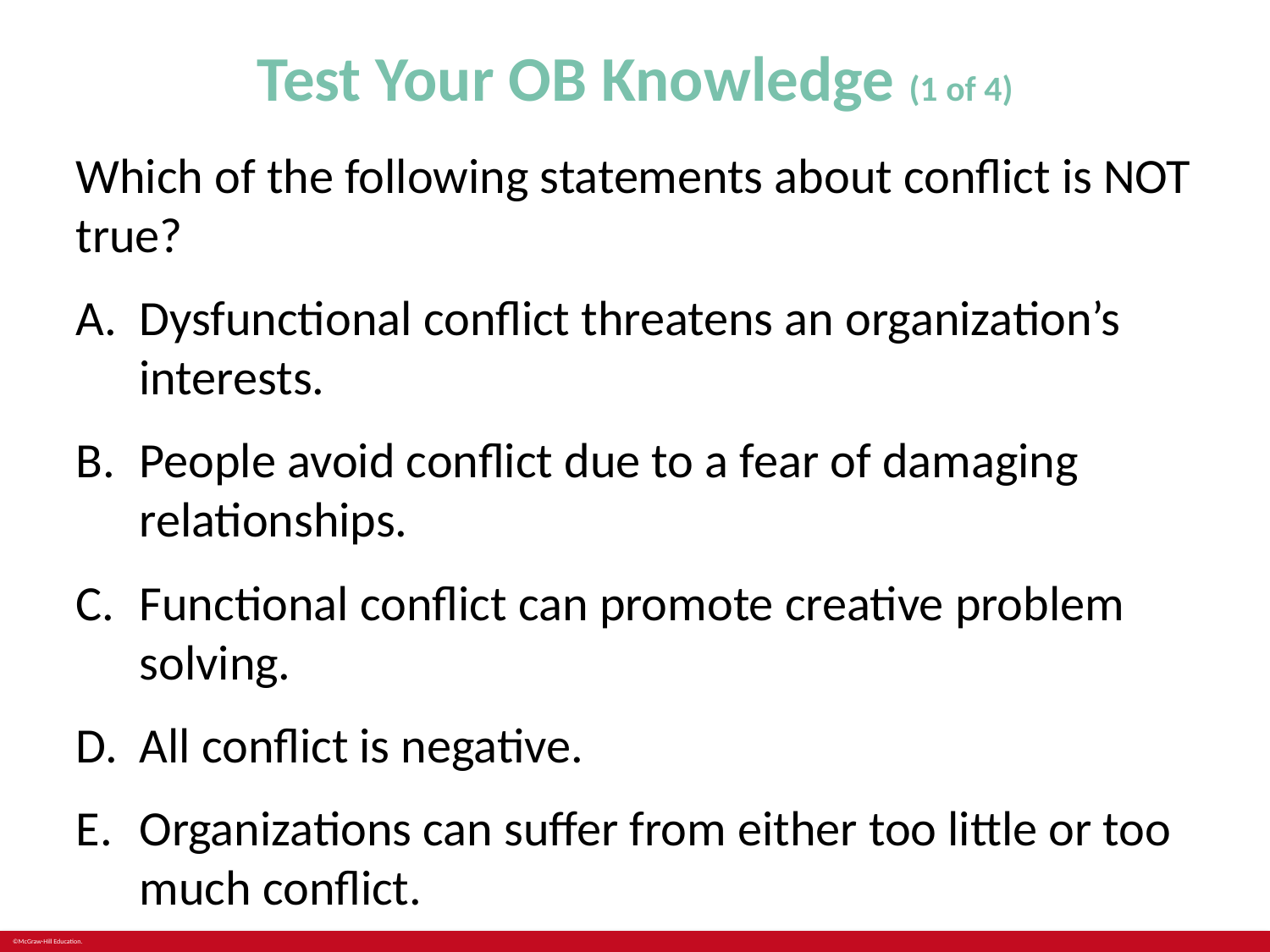

# Test Your OB Knowledge (1 of 4)
Which of the following statements about conflict is NOT true?
Dysfunctional conflict threatens an organization’s interests.
People avoid conflict due to a fear of damaging relationships.
Functional conflict can promote creative problem solving.
All conflict is negative.
Organizations can suffer from either too little or too much conflict.